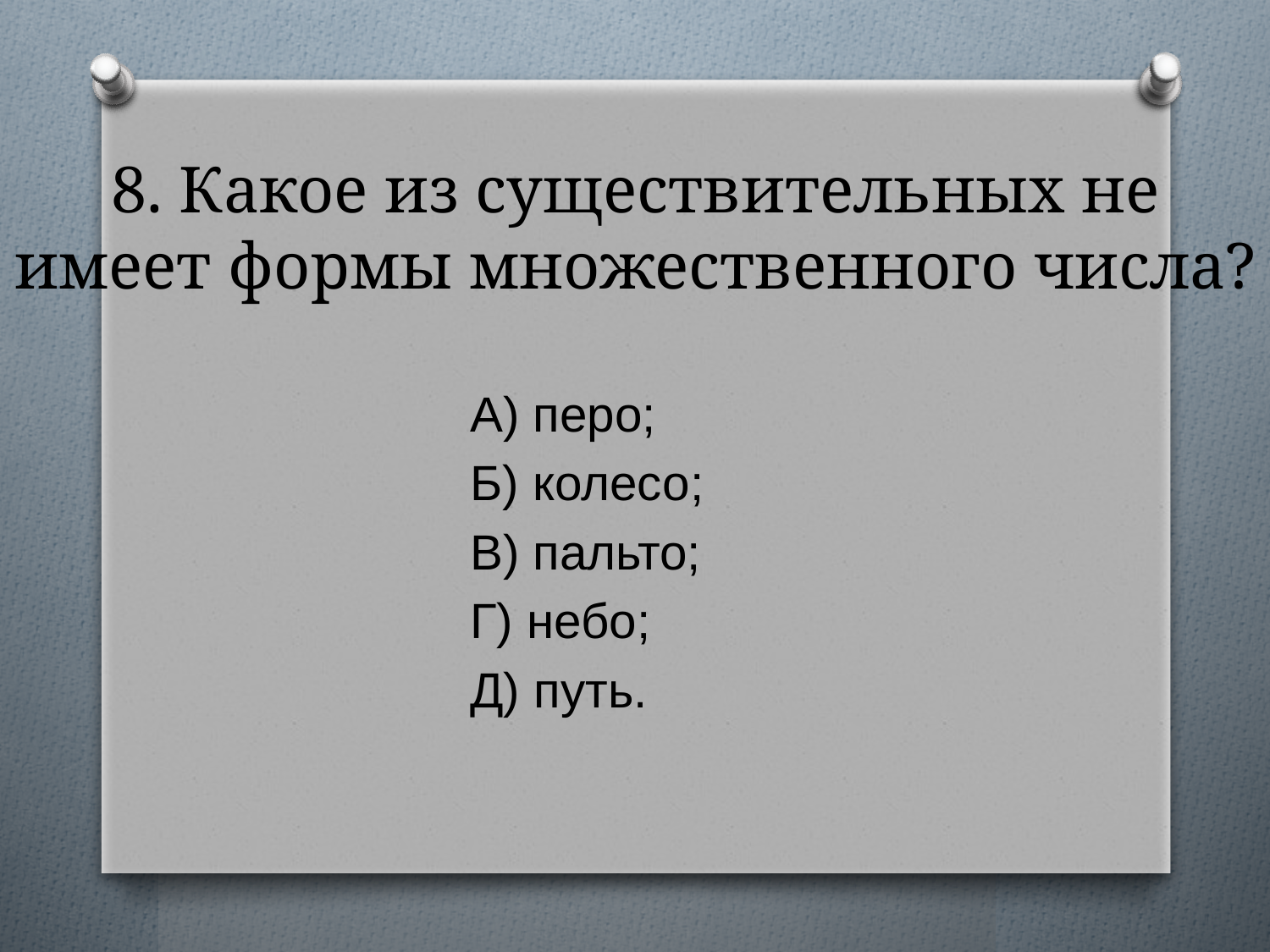

# 8. Какое из существительных не имеет формы множественного числа?
А) перо;
Б) колесо;
В) пальто;
Г) небо;
Д) путь.